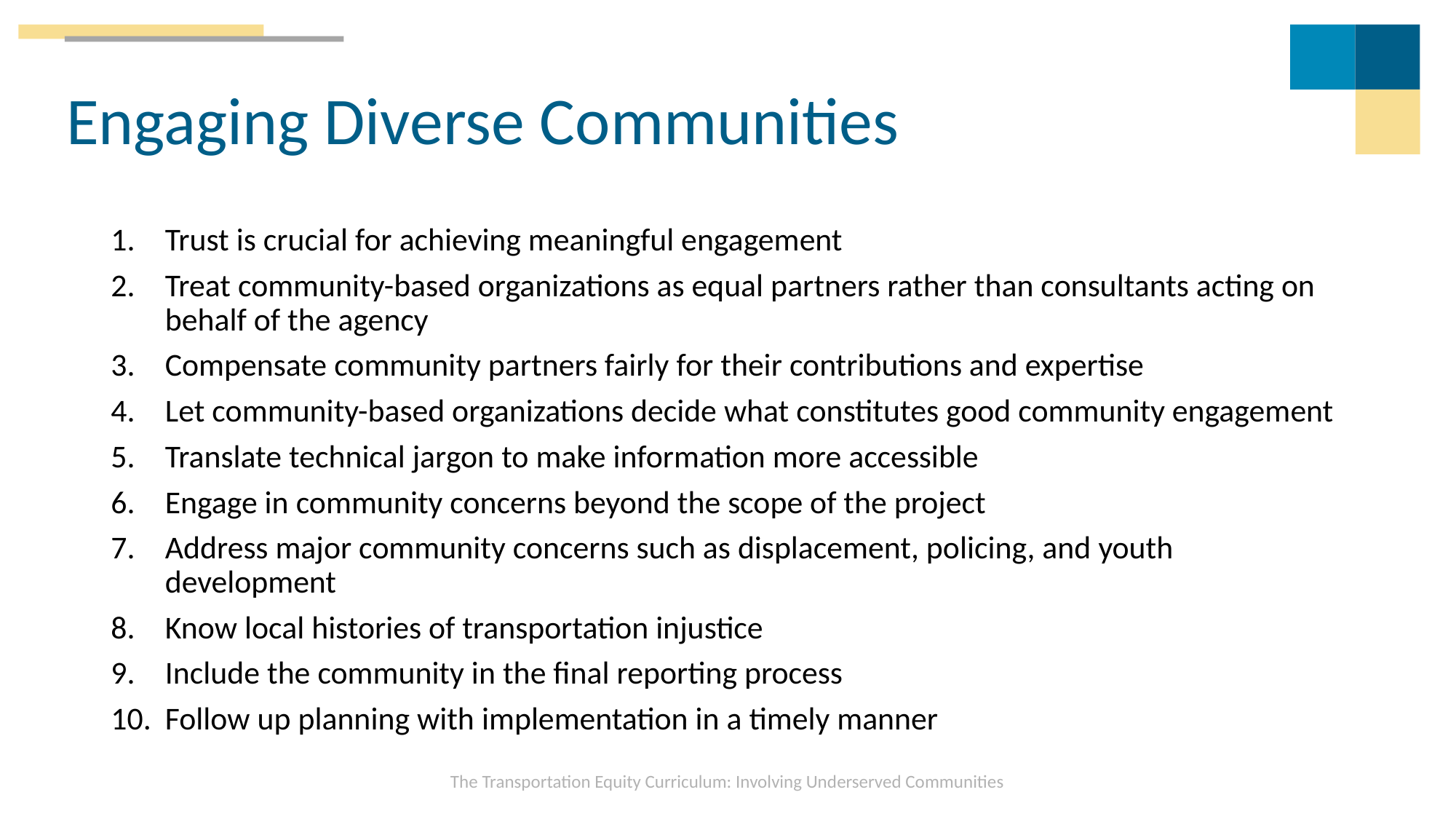

# Engaging Diverse Communities
Trust is crucial for achieving meaningful engagement
Treat community-based organizations as equal partners rather than consultants acting on behalf of the agency
Compensate community partners fairly for their contributions and expertise
Let community-based organizations decide what constitutes good community engagement
Translate technical jargon to make information more accessible
Engage in community concerns beyond the scope of the project
Address major community concerns such as displacement, policing, and youth development
Know local histories of transportation injustice
Include the community in the final reporting process
Follow up planning with implementation in a timely manner
The Transportation Equity Curriculum: Involving Underserved Communities